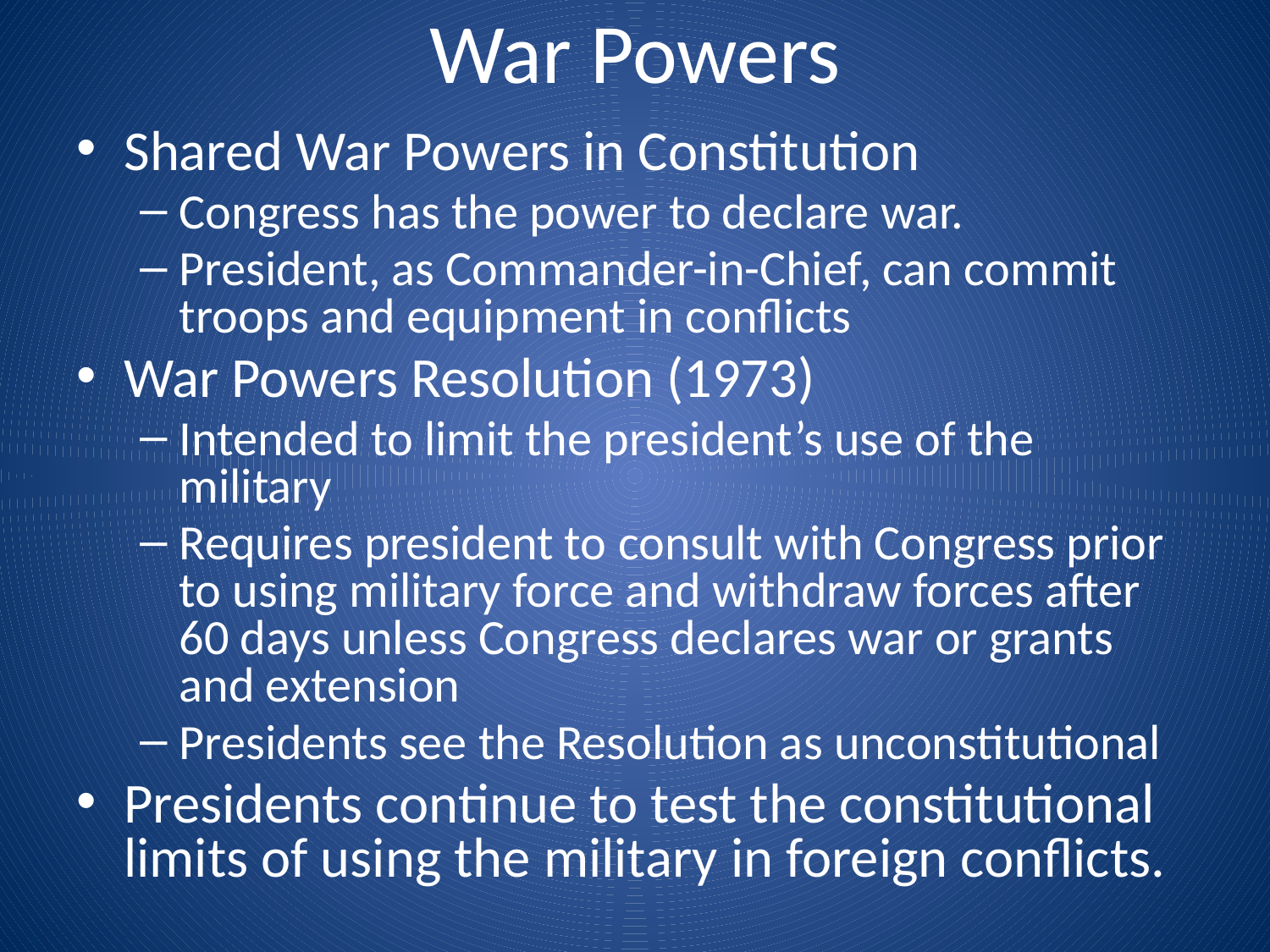

# War Powers
Shared War Powers in Constitution
Congress has the power to declare war.
President, as Commander-in-Chief, can commit troops and equipment in conflicts
War Powers Resolution (1973)
Intended to limit the president’s use of the military
Requires president to consult with Congress prior to using military force and withdraw forces after 60 days unless Congress declares war or grants and extension
Presidents see the Resolution as unconstitutional
Presidents continue to test the constitutional limits of using the military in foreign conflicts.